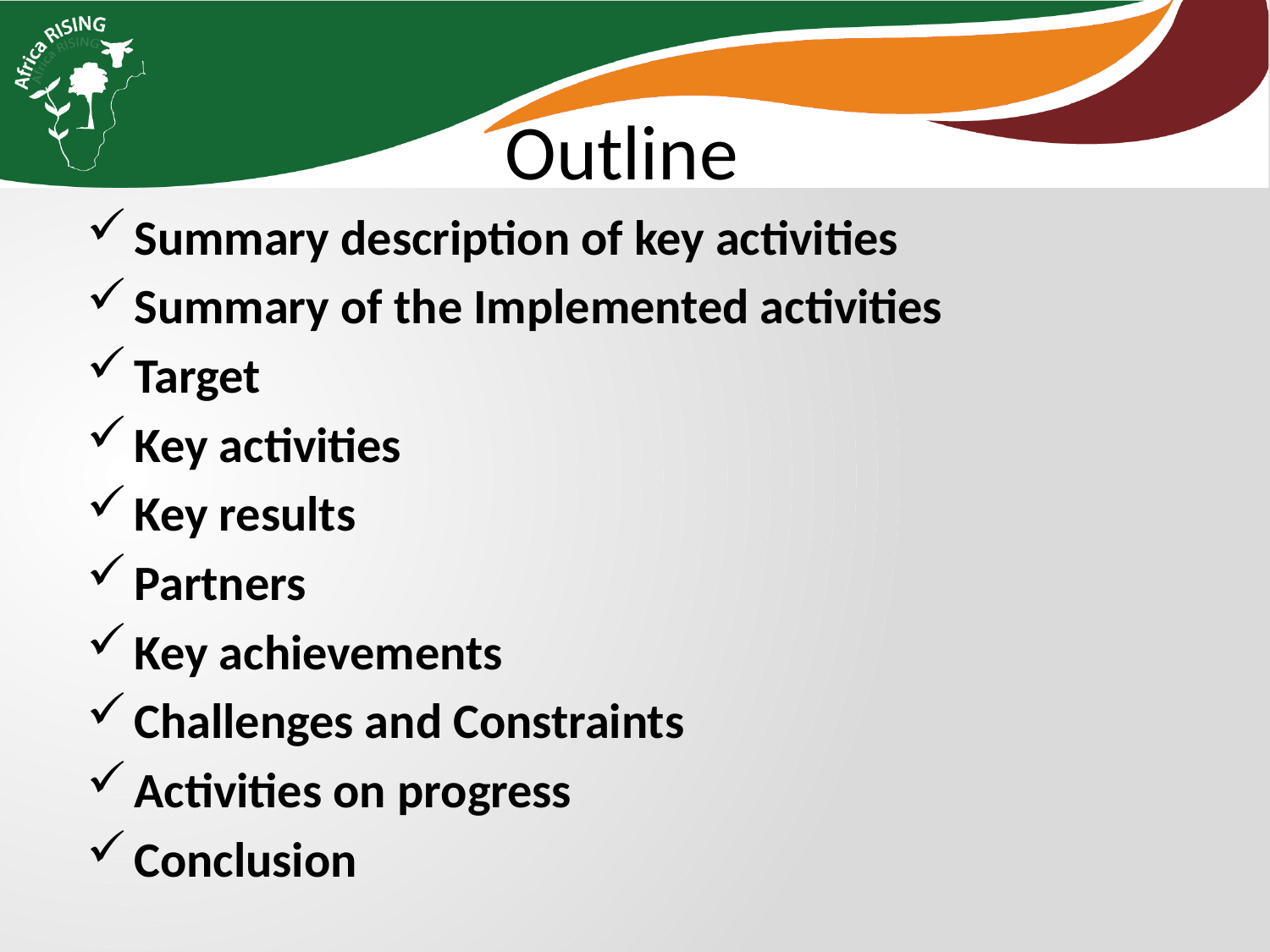

Outline
Summary description of key activities
Summary of the Implemented activities
Target
Key activities
Key results
Partners
Key achievements
Challenges and Constraints
Activities on progress
Conclusion